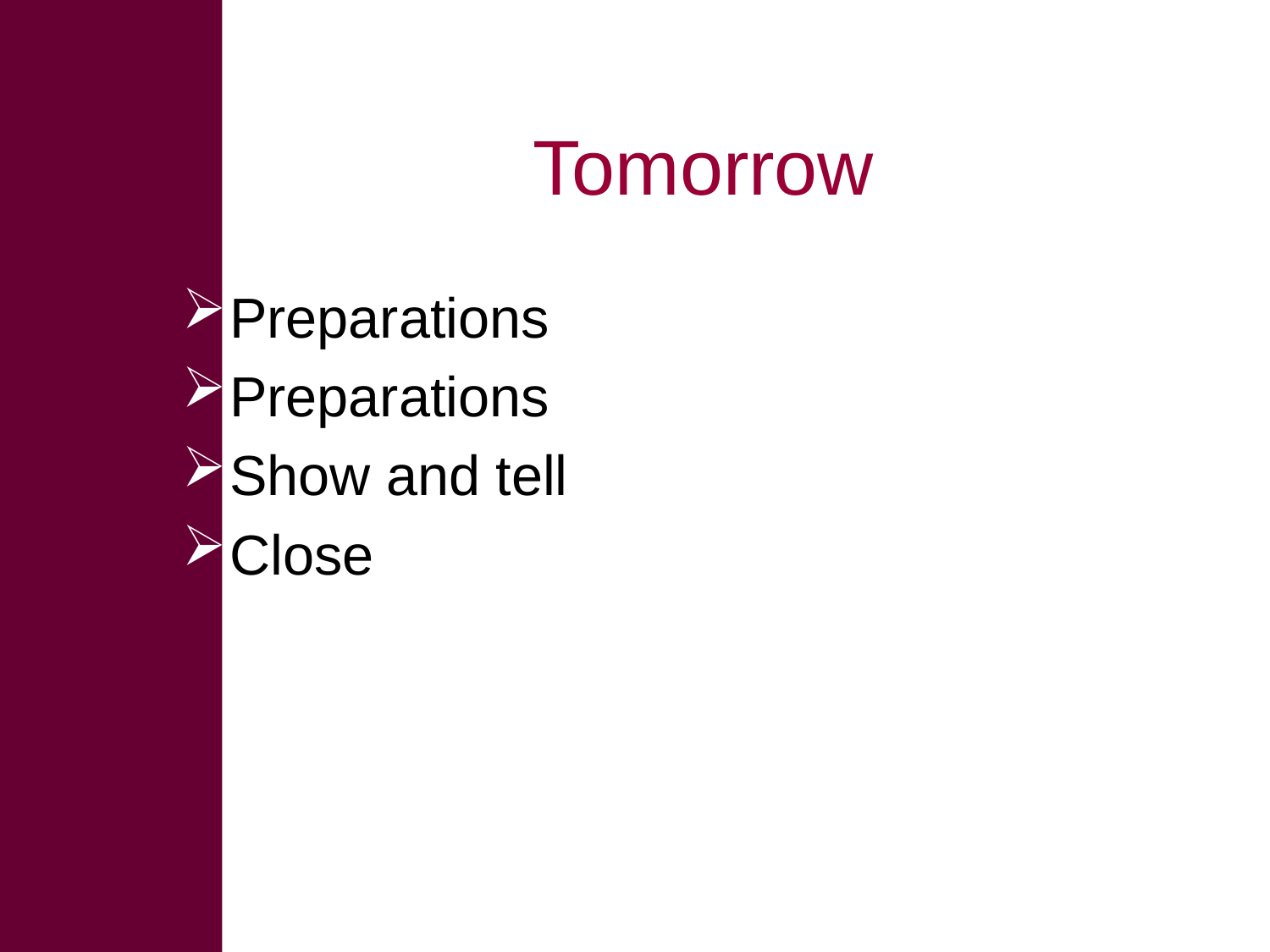

# Tomorrow
Preparations
Preparations
Show and tell
Close